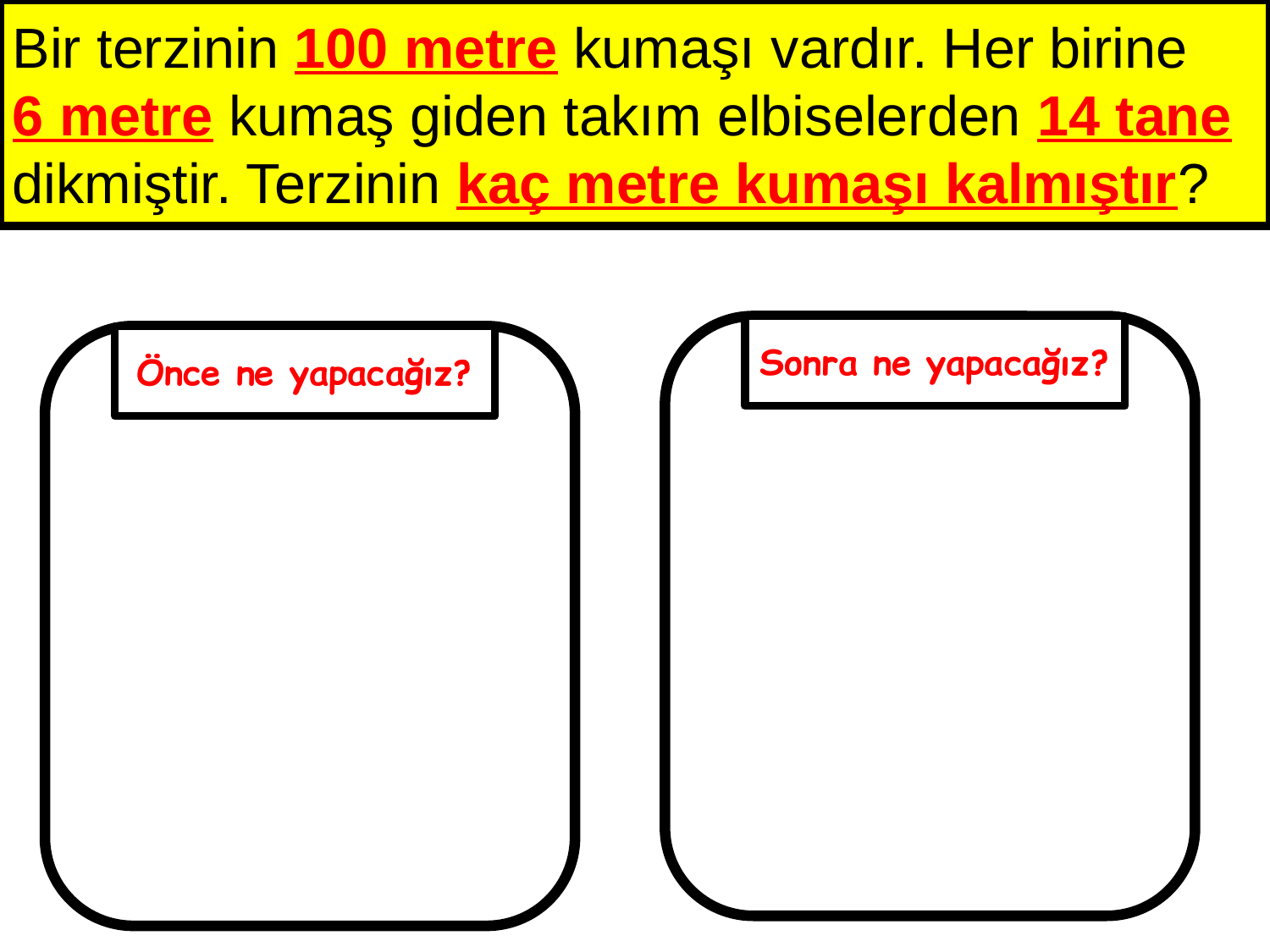

Bir terzinin 100 metre kumaşı vardır. Her birine     6 metre kumaş giden takım elbiselerden 14 tane dikmiştir. Terzinin kaç metre kumaşı kalmıştır?

Sonra ne yapacağız?

Önce ne yapacağız?